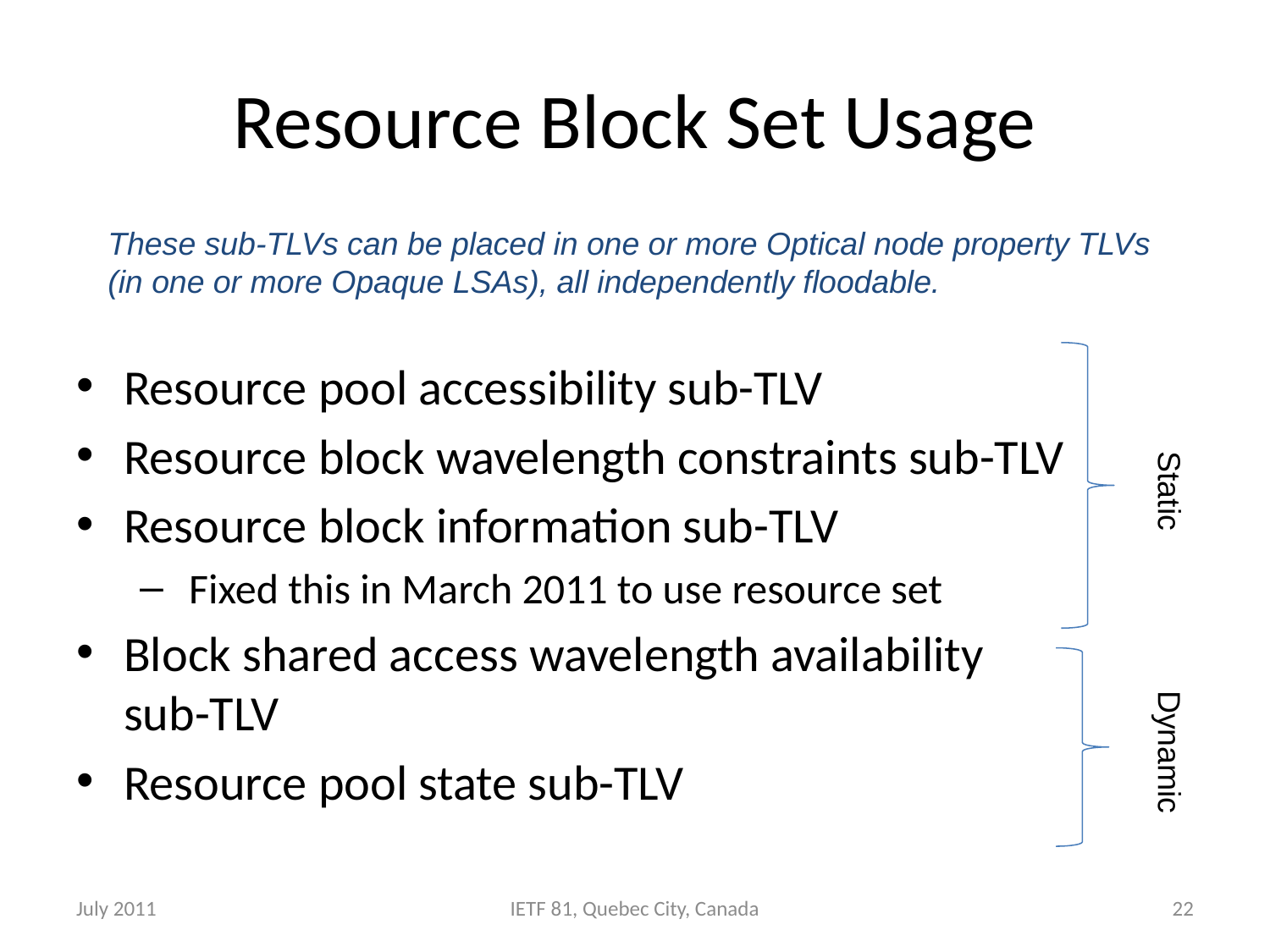

# Resource Block Set Usage
These sub-TLVs can be placed in one or more Optical node property TLVs (in one or more Opaque LSAs), all independently floodable.

Resource pool accessibility sub-TLV
Resource block wavelength constraints sub-TLV
Resource block information sub-TLV
 Fixed this in March 2011 to use resource set
Block shared access wavelength availability sub-TLV
Resource pool state sub-TLV

Static

Dynamic
July 2011
IETF 81, Quebec City, Canada
22